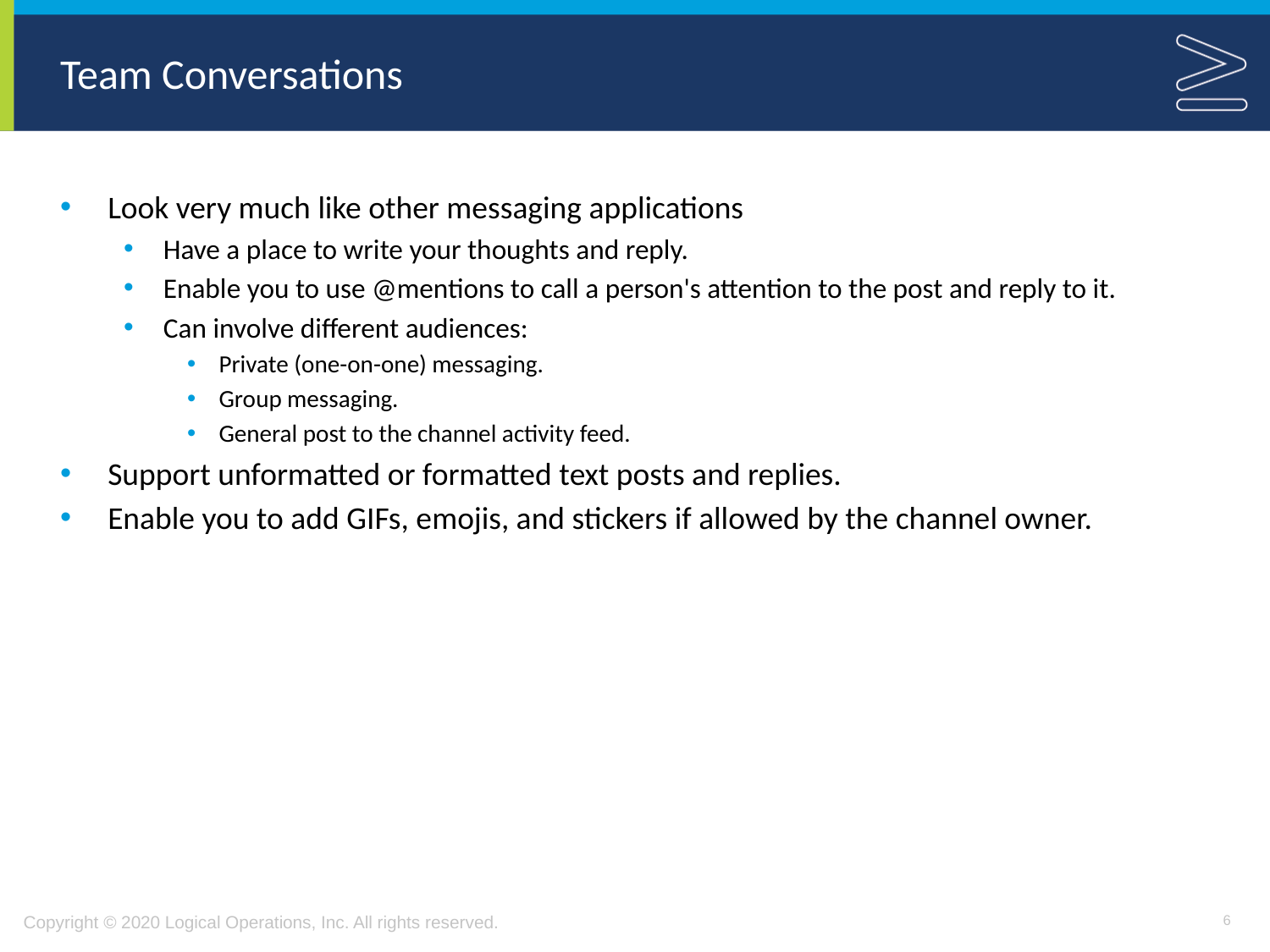

# Team Conversations
Look very much like other messaging applications
Have a place to write your thoughts and reply.
Enable you to use @mentions to call a person's attention to the post and reply to it.
Can involve different audiences:
Private (one-on-one) messaging.
Group messaging.
General post to the channel activity feed.
Support unformatted or formatted text posts and replies.
Enable you to add GIFs, emojis, and stickers if allowed by the channel owner.
6